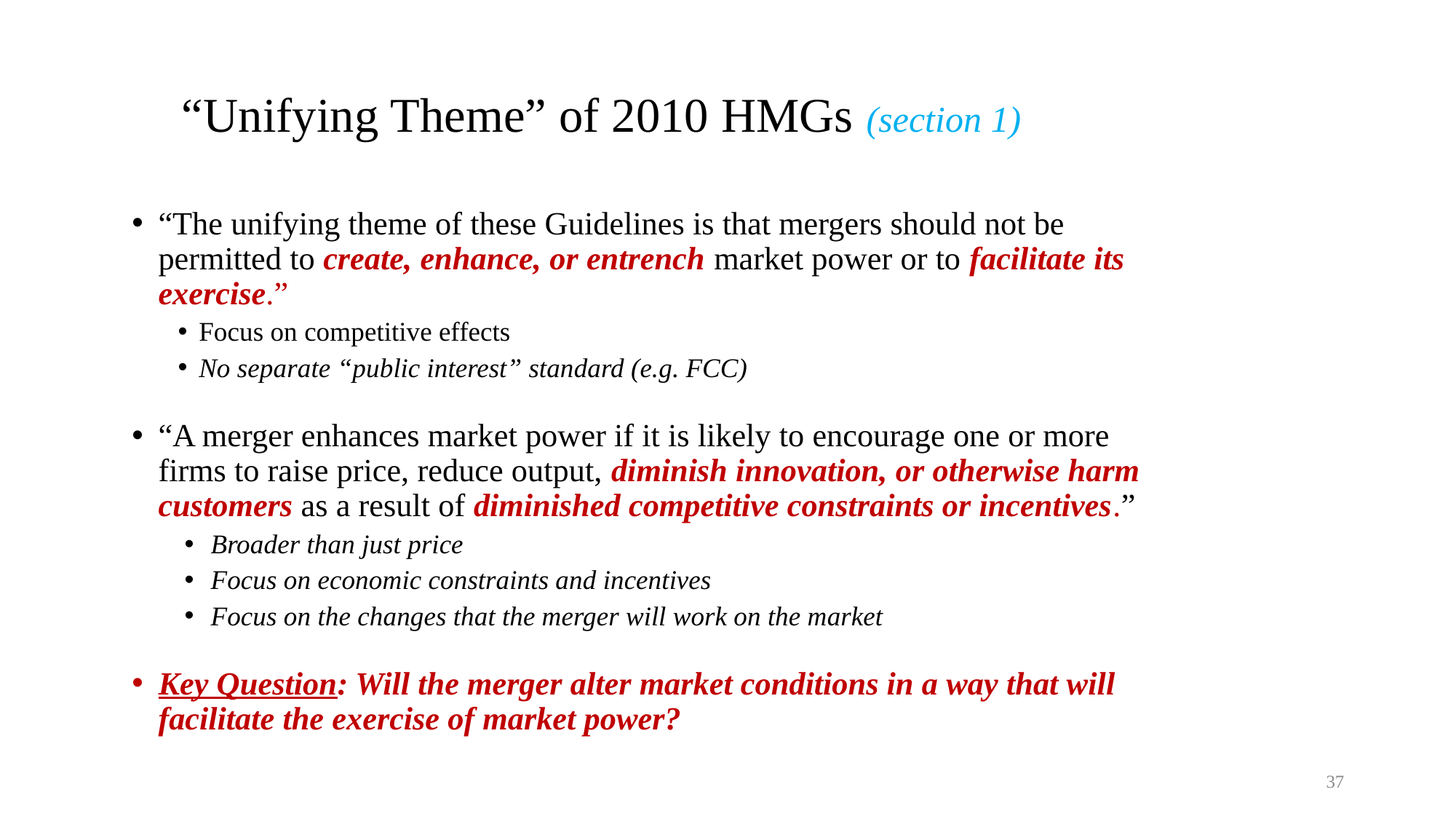

# “Unifying Theme” of 2010 HMGs (section 1)
“The unifying theme of these Guidelines is that mergers should not be permitted to create, enhance, or entrench market power or to facilitate its exercise.”
Focus on competitive effects
No separate “public interest” standard (e.g. FCC)
“A merger enhances market power if it is likely to encourage one or more firms to raise price, reduce output, diminish innovation, or otherwise harm customers as a result of diminished competitive constraints or incentives.”
Broader than just price
Focus on economic constraints and incentives
Focus on the changes that the merger will work on the market
Key Question: Will the merger alter market conditions in a way that will facilitate the exercise of market power?
37